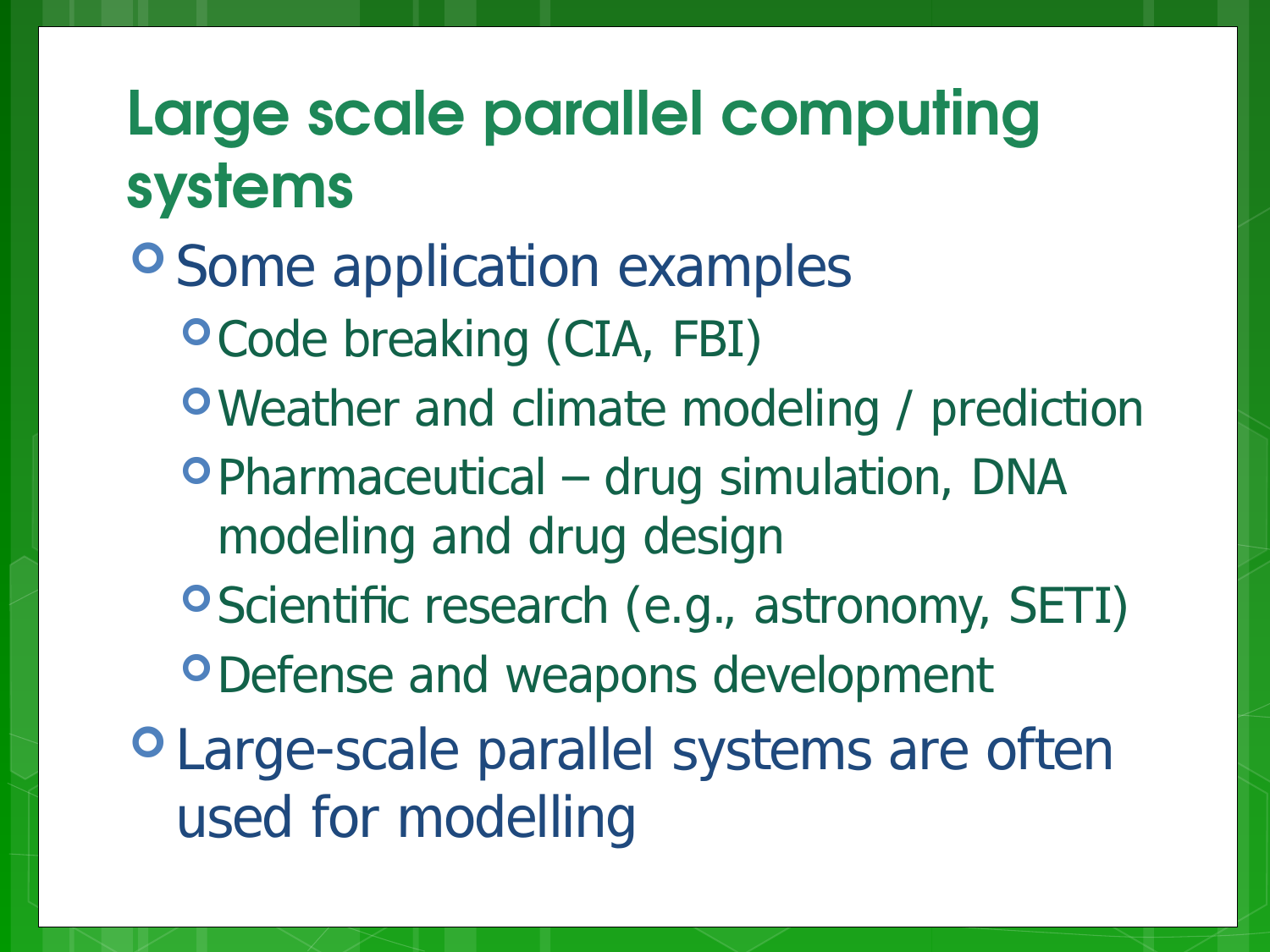

# Large scale parallel computing systems
Some application examples
Code breaking (CIA, FBI)
Weather and climate modeling / prediction
Pharmaceutical – drug simulation, DNA modeling and drug design
Scientific research (e.g., astronomy, SETI)
Defense and weapons development
Large-scale parallel systems are often used for modelling